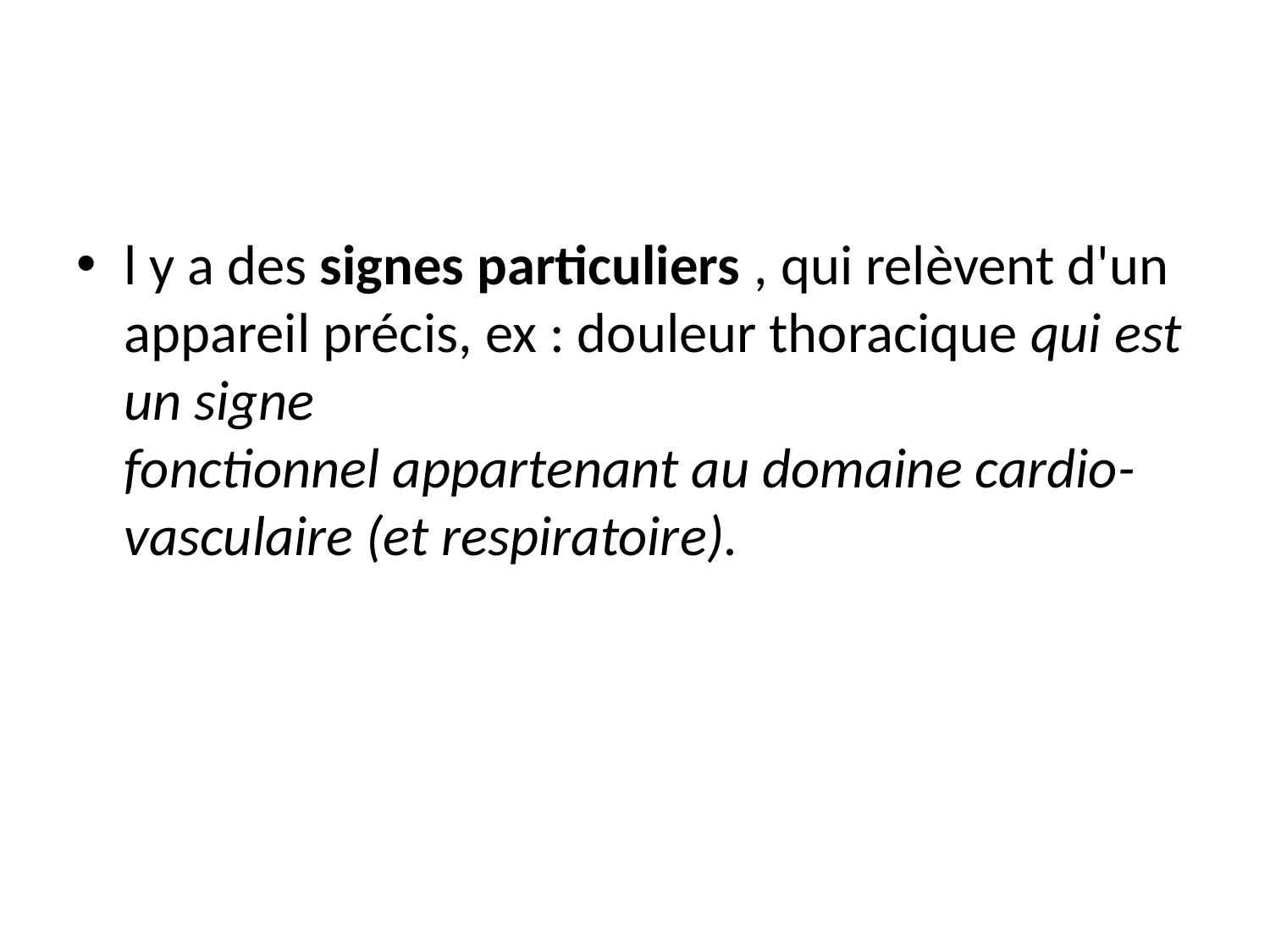

#
l y a des signes particuliers , qui relèvent d'un appareil précis, ex : douleur thoracique qui est un signe
fonctionnel appartenant au domaine cardio-vasculaire (et respiratoire).